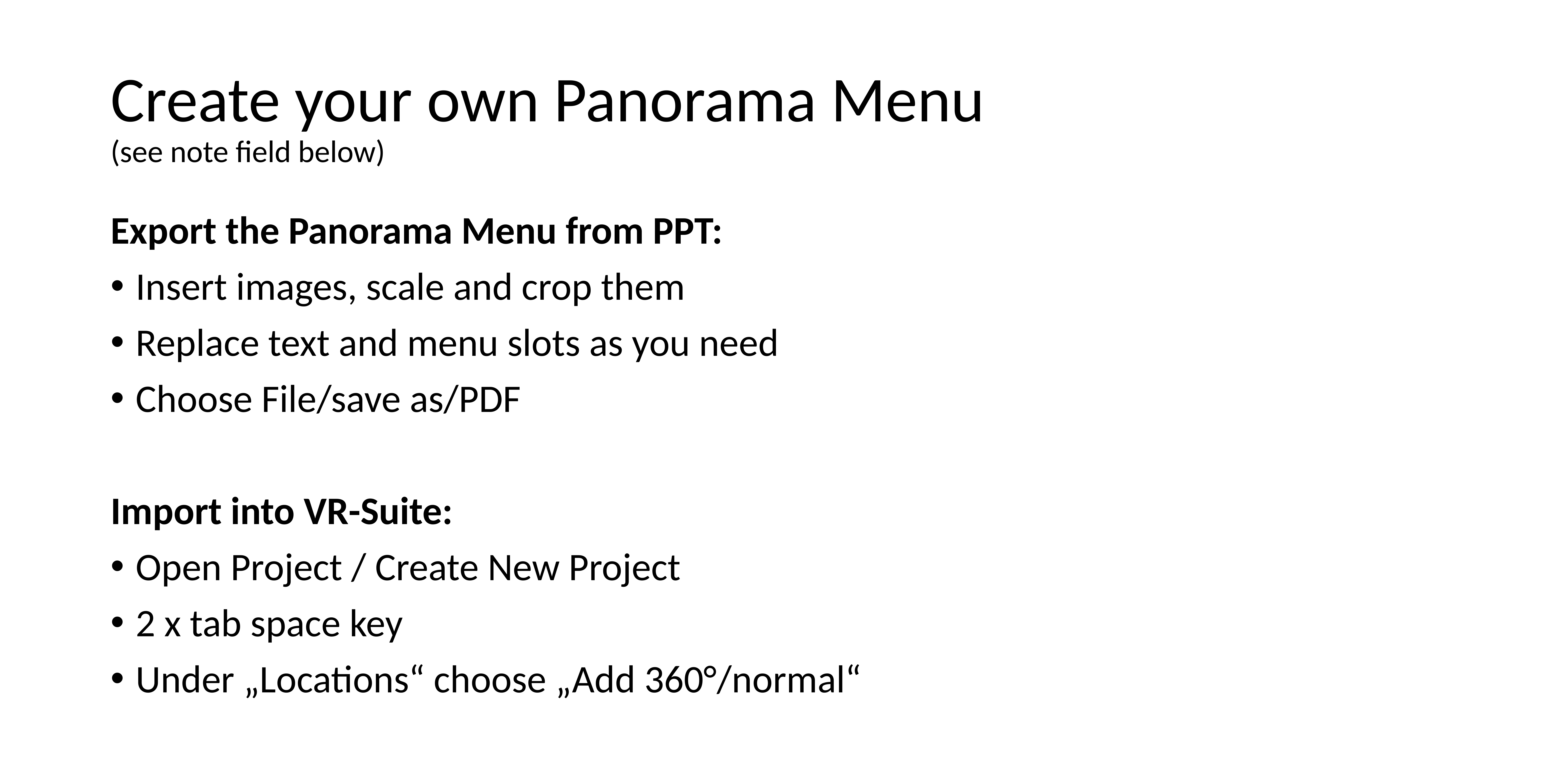

# Create your own Panorama Menu (see note field below)
Export the Panorama Menu from PPT:
Insert images, scale and crop them
Replace text and menu slots as you need
Choose File/save as/PDF

Import into VR-Suite:
Open Project / Create New Project
2 x tab space key
Under „Locations“ choose „Add 360°/normal“